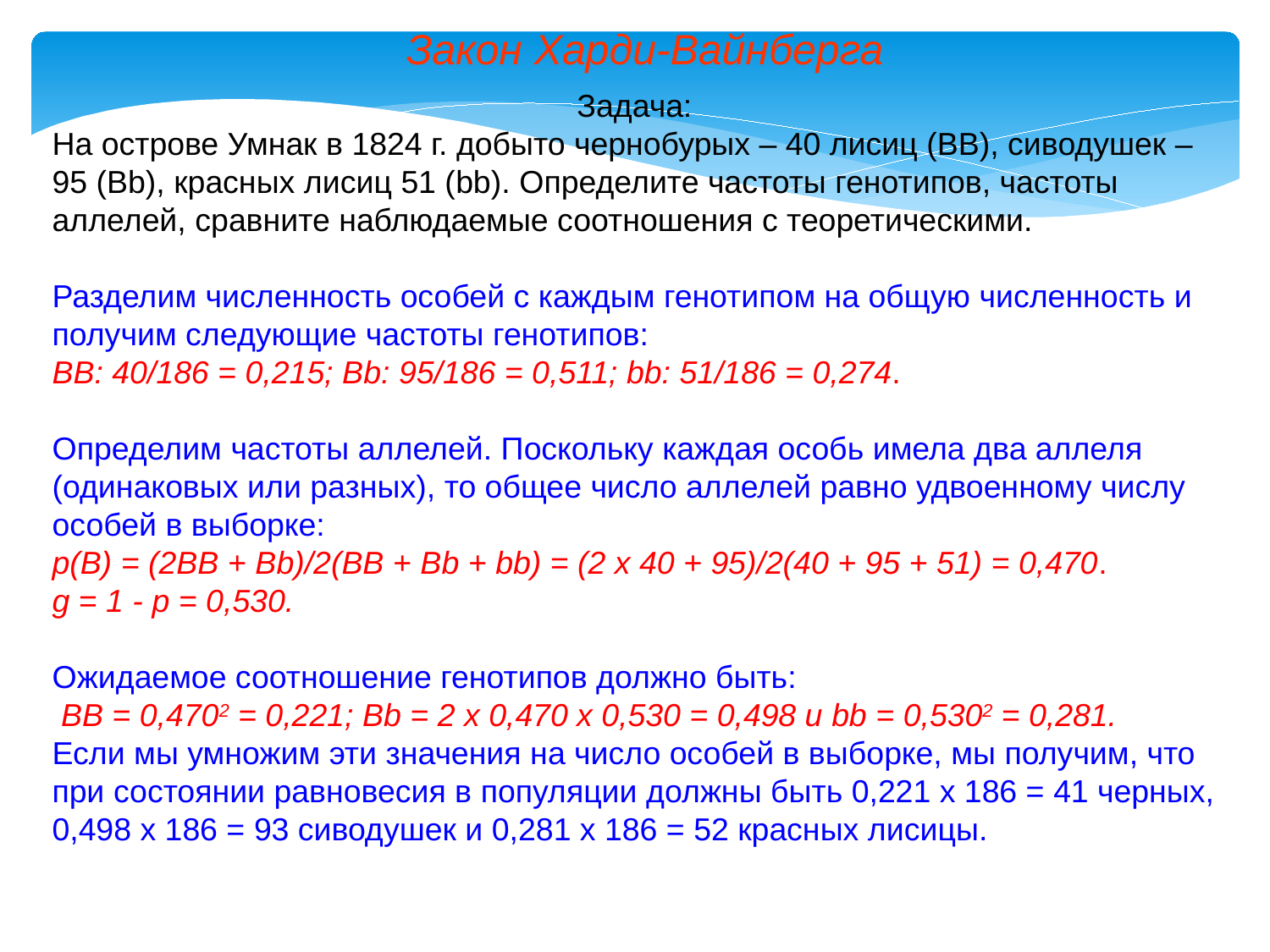

Закон Харди-Вайнберга
Задача:
На острове Умнак в 1824 г. добыто чернобурых – 40 лисиц (ВВ), сиводушек – 95 (Вb), красных лисиц 51 (bb). Определите частоты генотипов, частоты аллелей, сравните наблюдаемые соотношения с теоретическими.

Разделим численность особей с каждым генотипом на общую численность и получим следующие частоты генотипов:
ВВ: 40/186 = 0,215; Вb: 95/186 = 0,511; bb: 51/186 = 0,274.

Определим частоты аллелей. Поскольку каждая особь имела два аллеля (одинаковых или разных), то общее число аллелей равно удвоенному числу особей в выборке:
р(В) = (2ВВ + Вb)/2(ВВ + Вb + bb) = (2 х 40 + 95)/2(40 + 95 + 51) = 0,470.
g = 1 - p = 0,530.

Ожидаемое соотношение генотипов должно быть:
 ВВ = 0,4702 = 0,221; Вb = 2 х 0,470 х 0,530 = 0,498 и bb = 0,5302 = 0,281.
Если мы умножим эти значения на число особей в выборке, мы получим, что при состоянии равновесия в популяции должны быть 0,221 х 186 = 41 черных, 0,498 х 186 = 93 сиводушек и 0,281 х 186 = 52 красных лисицы.